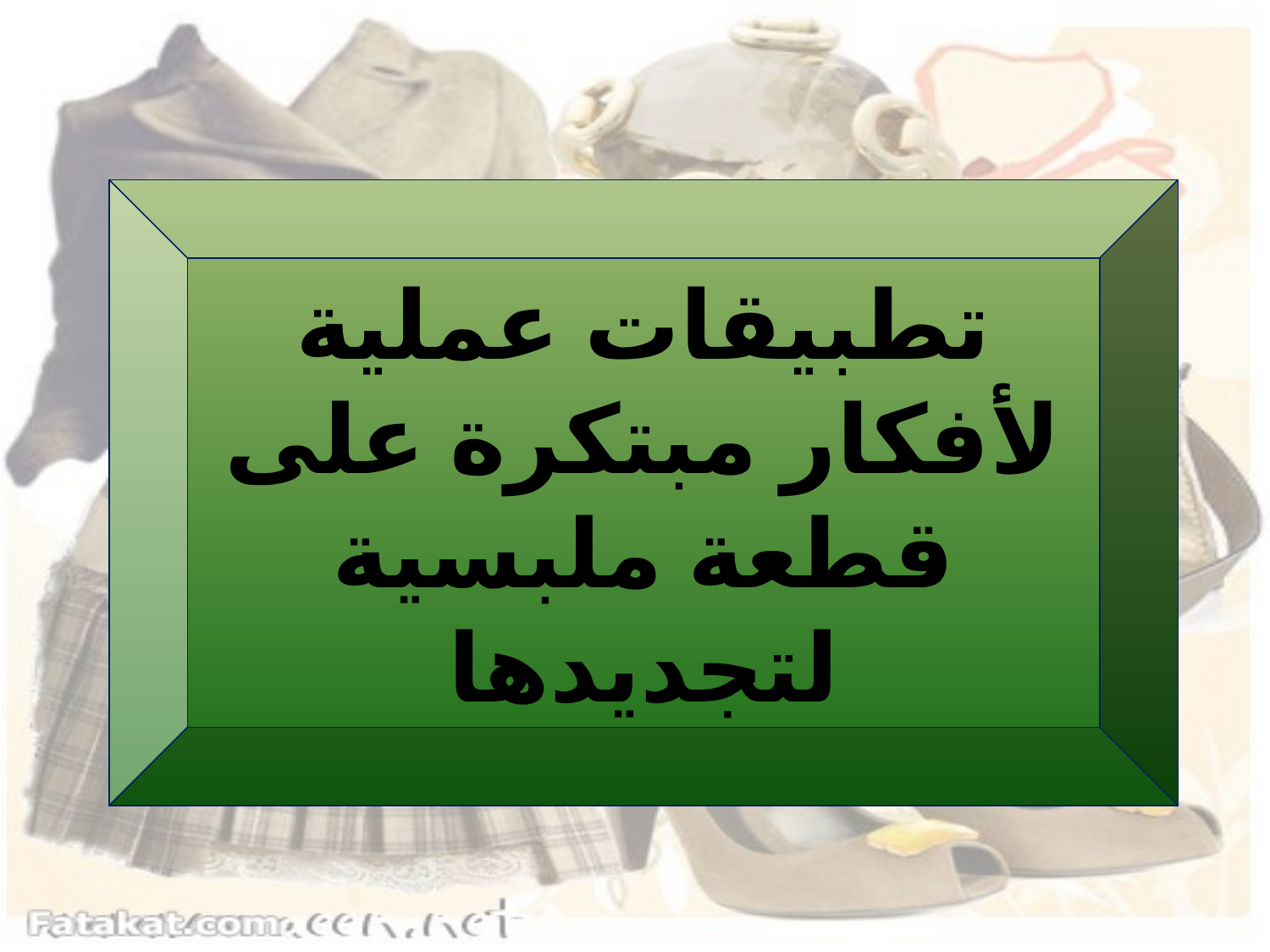

تطبيقات عملية لأفكار مبتكرة على قطعة ملبسية لتجديدها